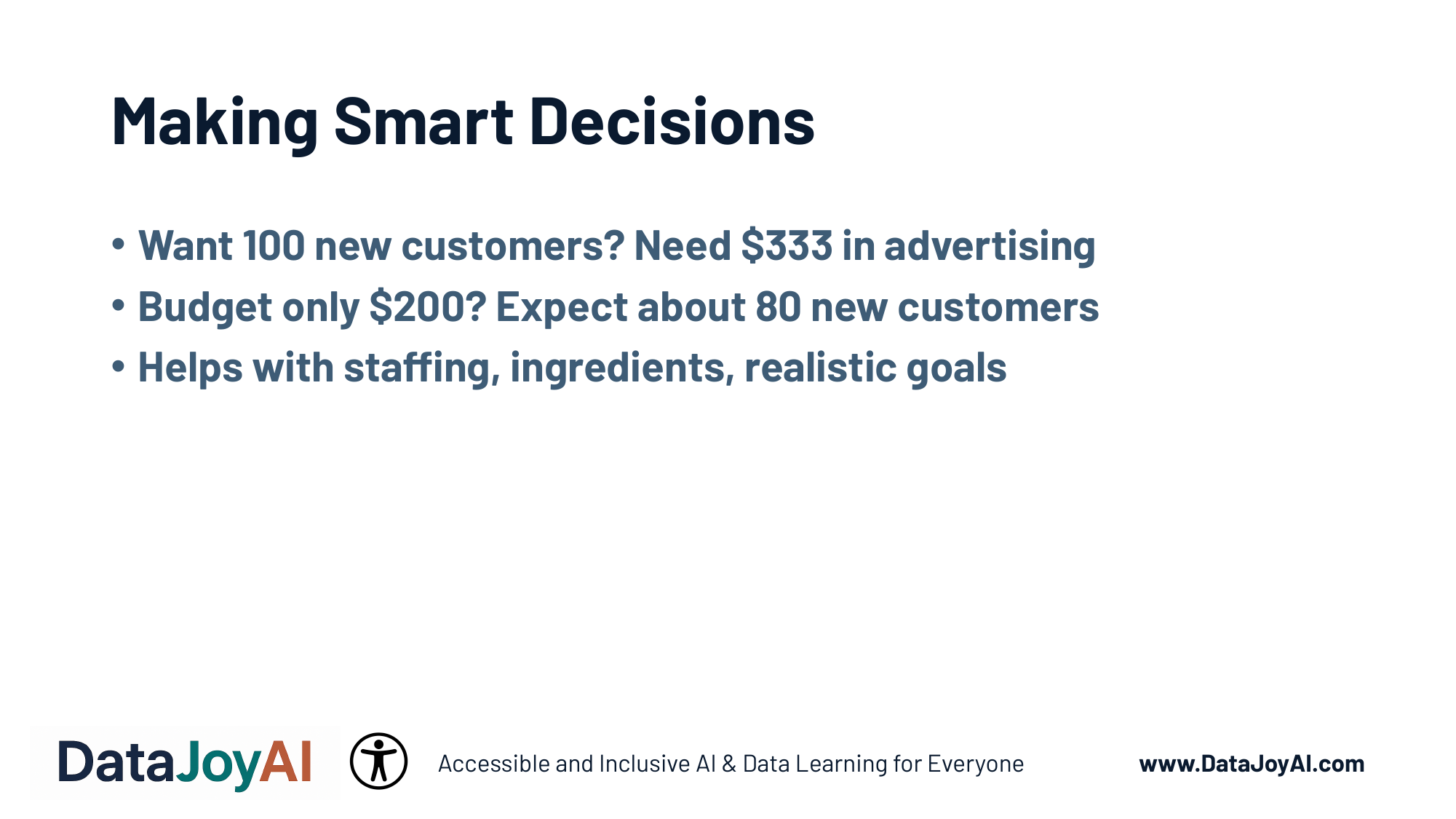

# Making Smart Decisions
Want 100 new customers? Need $333 in advertising
Budget only $200? Expect about 80 new customers
Helps with staffing, ingredients, realistic goals